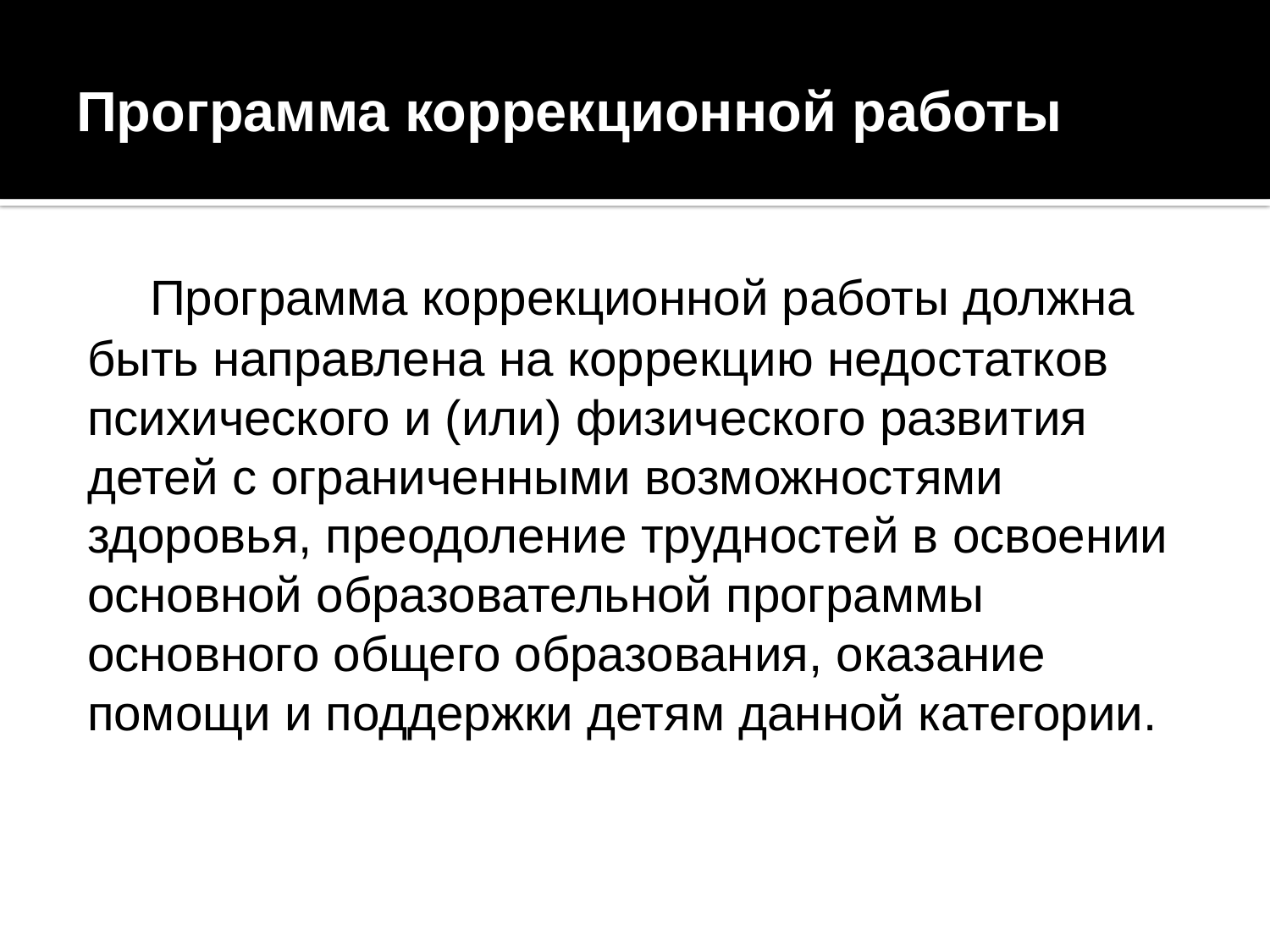

# Программа коррекционной работы
    Программа коррекционной работы должна быть направлена на коррекцию недостатков психического и (или) физического развития детей с ограниченными возможностями здоровья, преодоление трудностей в освоении основной образовательной программы основного общего образования, оказание помощи и поддержки детям данной категории.